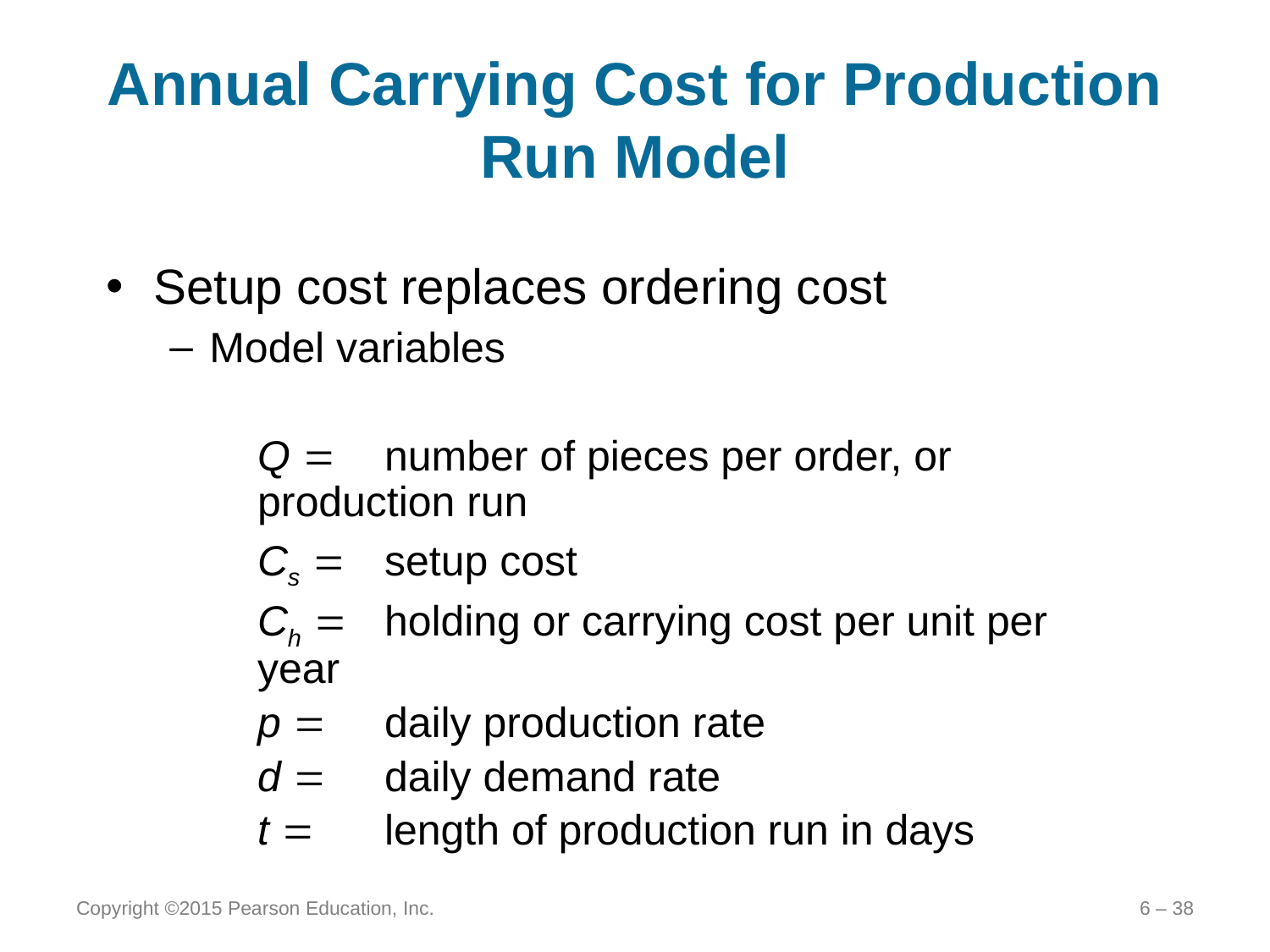

# Annual Carrying Cost for Production Run Model
Setup cost replaces ordering cost
Model variables
	Q =	number of pieces per order, or production run
	Cs =	setup cost
	Ch =	holding or carrying cost per unit per year
	p =	daily production rate
	d =	daily demand rate
	t =	length of production run in days
Copyright ©2015 Pearson Education, Inc.
6 – 38